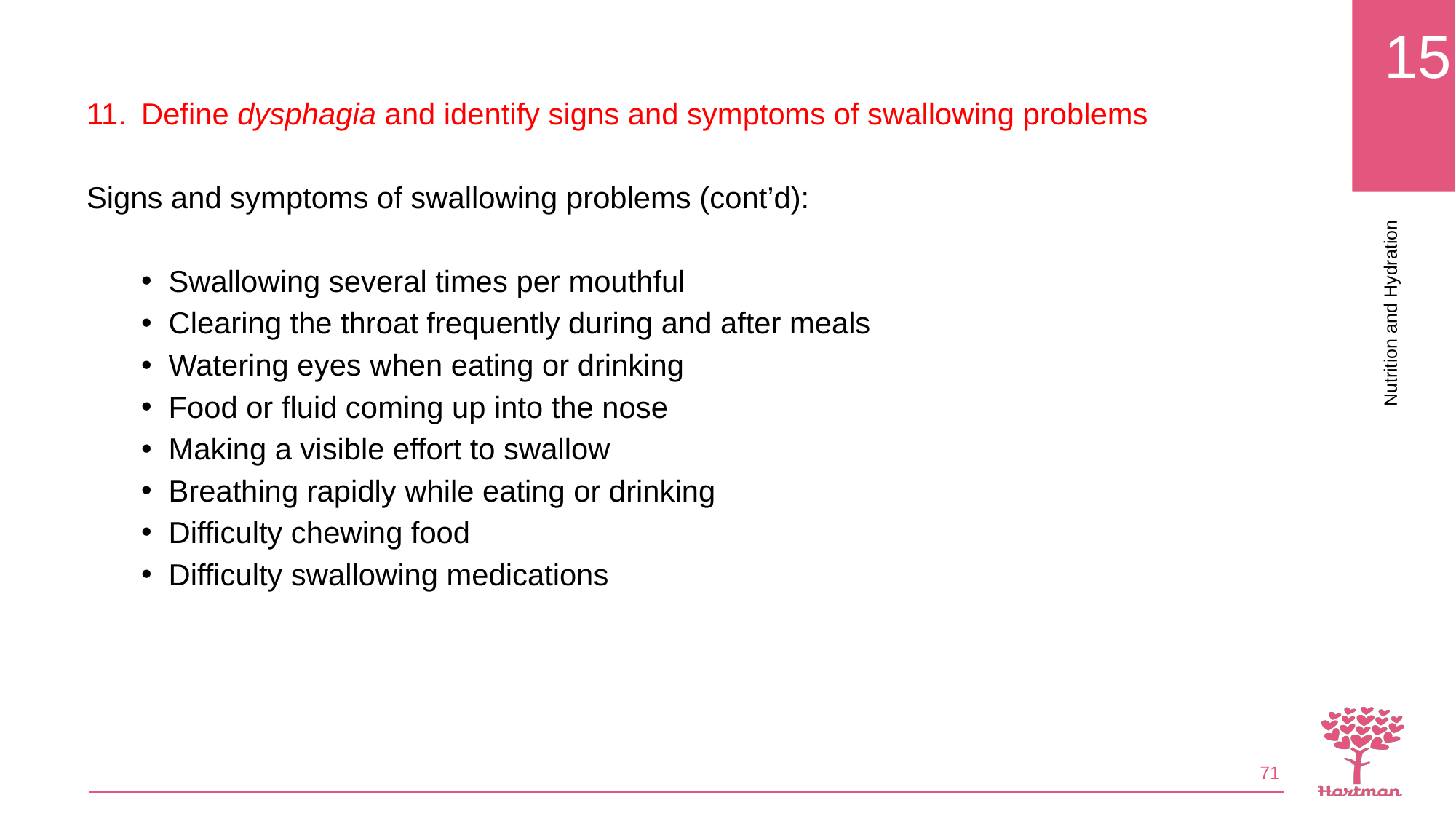

Define dysphagia and identify signs and symptoms of swallowing problems

Signs and symptoms of swallowing problems (cont’d):

Swallowing several times per mouthful
Clearing the throat frequently during and after meals
Watering eyes when eating or drinking
Food or fluid coming up into the nose
Making a visible effort to swallow
Breathing rapidly while eating or drinking
Difficulty chewing food
Difficulty swallowing medications

71